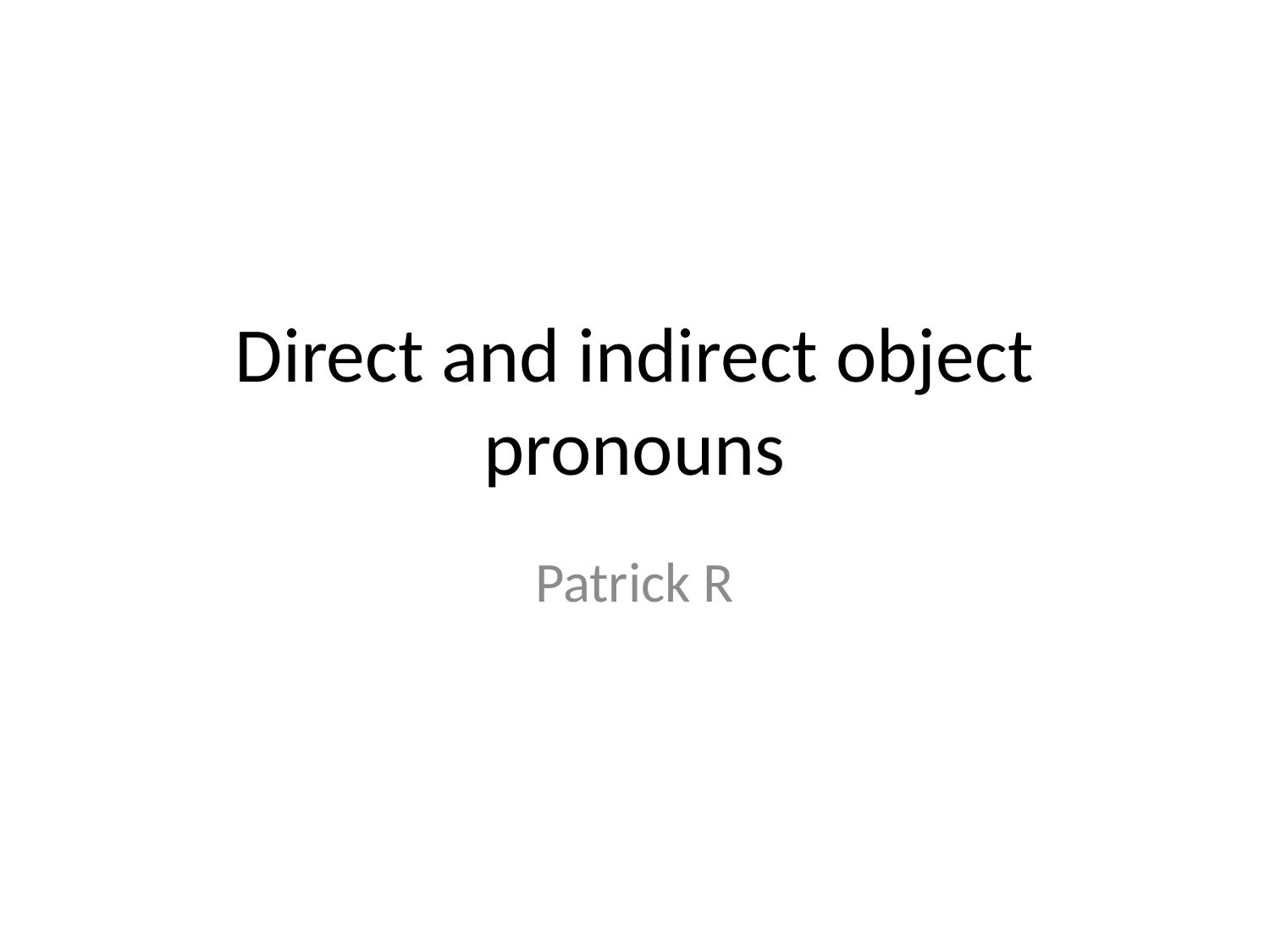

# Direct and indirect object pronouns
Patrick R